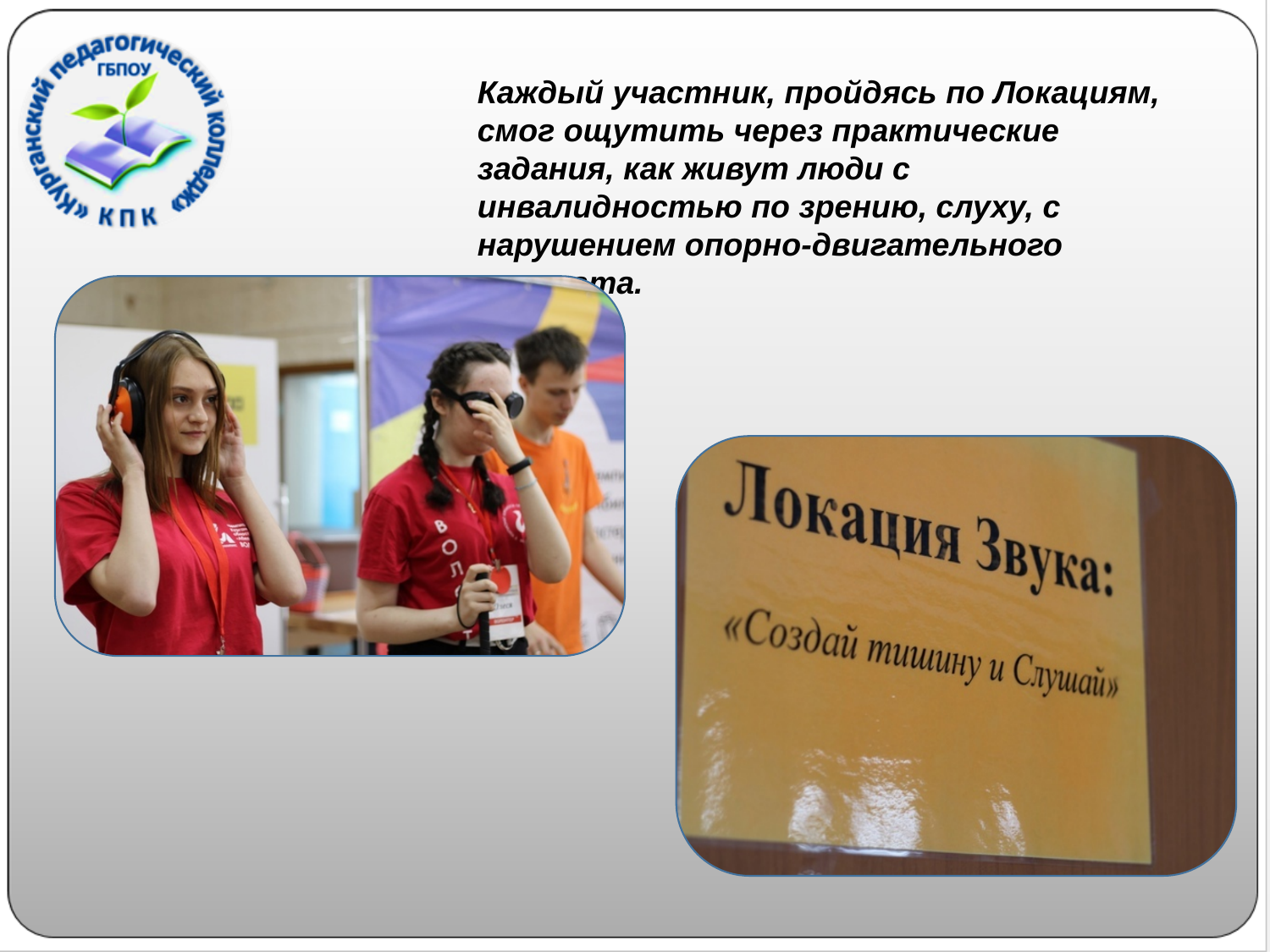

Каждый участник, пройдясь по Локациям, смог ощутить через практические задания, как живут люди с инвалидностью по зрению, слуху, с нарушением опорно-двигательного аппарата.